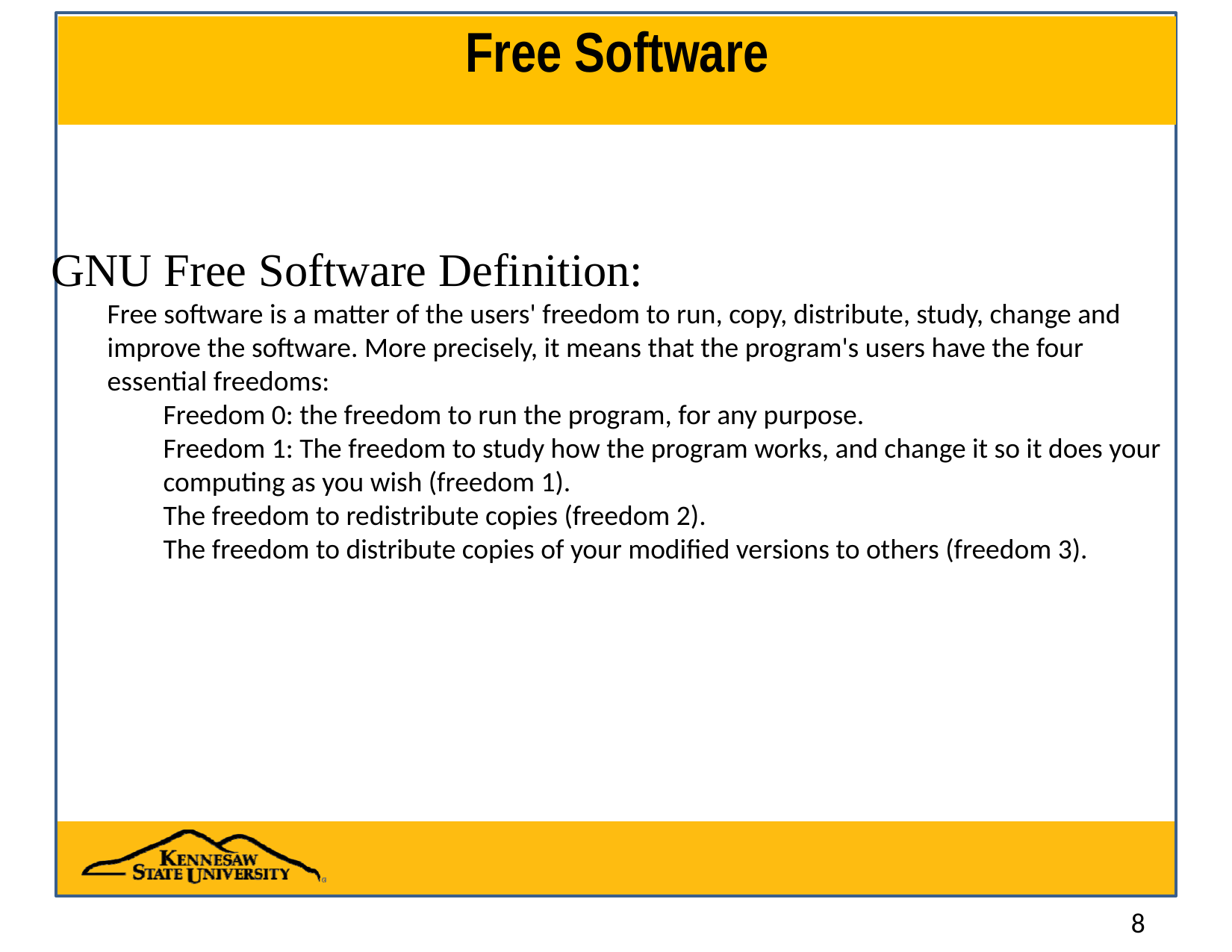

# Free Software
GNU Free Software Definition:
Free software is a matter of the users' freedom to run, copy, distribute, study, change and improve the software. More precisely, it means that the program's users have the four essential freedoms:
Freedom 0: the freedom to run the program, for any purpose.
Freedom 1: The freedom to study how the program works, and change it so it does your computing as you wish (freedom 1).
The freedom to redistribute copies (freedom 2).
The freedom to distribute copies of your modified versions to others (freedom 3).